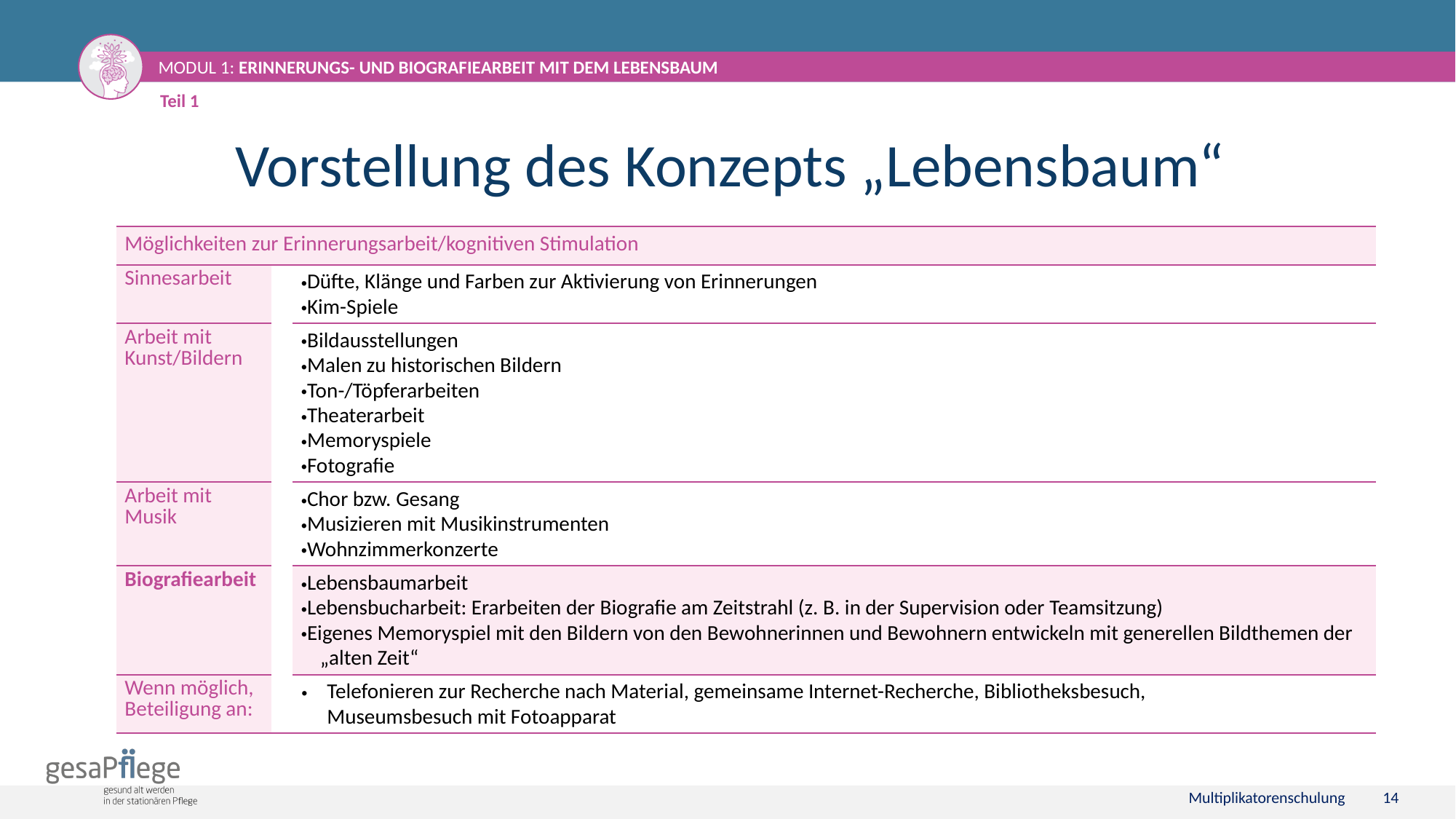

Teil 1
# Vorstellung des Konzepts „Lebensbaum“
| Möglichkeiten zur Erinnerungsarbeit/kognitiven Stimulation |  |  |
| --- | --- | --- |
| Sinnesarbeit |  | Düfte, Klänge und Farben zur Aktivierung von Erinnerungen Kim-Spiele |
| Arbeit mit Kunst/Bildern |  | Bildausstellungen Malen zu historischen Bildern Ton-/Töpferarbeiten Theaterarbeit Memoryspiele Fotografie |
| Arbeit mit Musik |  | Chor bzw. Gesang Musizieren mit Musikinstrumenten Wohnzimmerkonzerte |
| Biografiearbeit |  | Lebensbaumarbeit Lebensbucharbeit: Erarbeiten der Biografie am Zeitstrahl (z. B. in der Supervision oder Teamsitzung) Eigenes Memoryspiel mit den Bildern von den Bewohnerinnen und Bewohnern entwickeln mit generellen Bildthemen der „alten Zeit“ |
| Wenn möglich, Beteiligung an: |  | Telefonieren zur Recherche nach Material, gemeinsame Internet-Recherche, Bibliotheksbesuch, Museumsbesuch mit Fotoapparat |
Multiplikatorenschulung
14